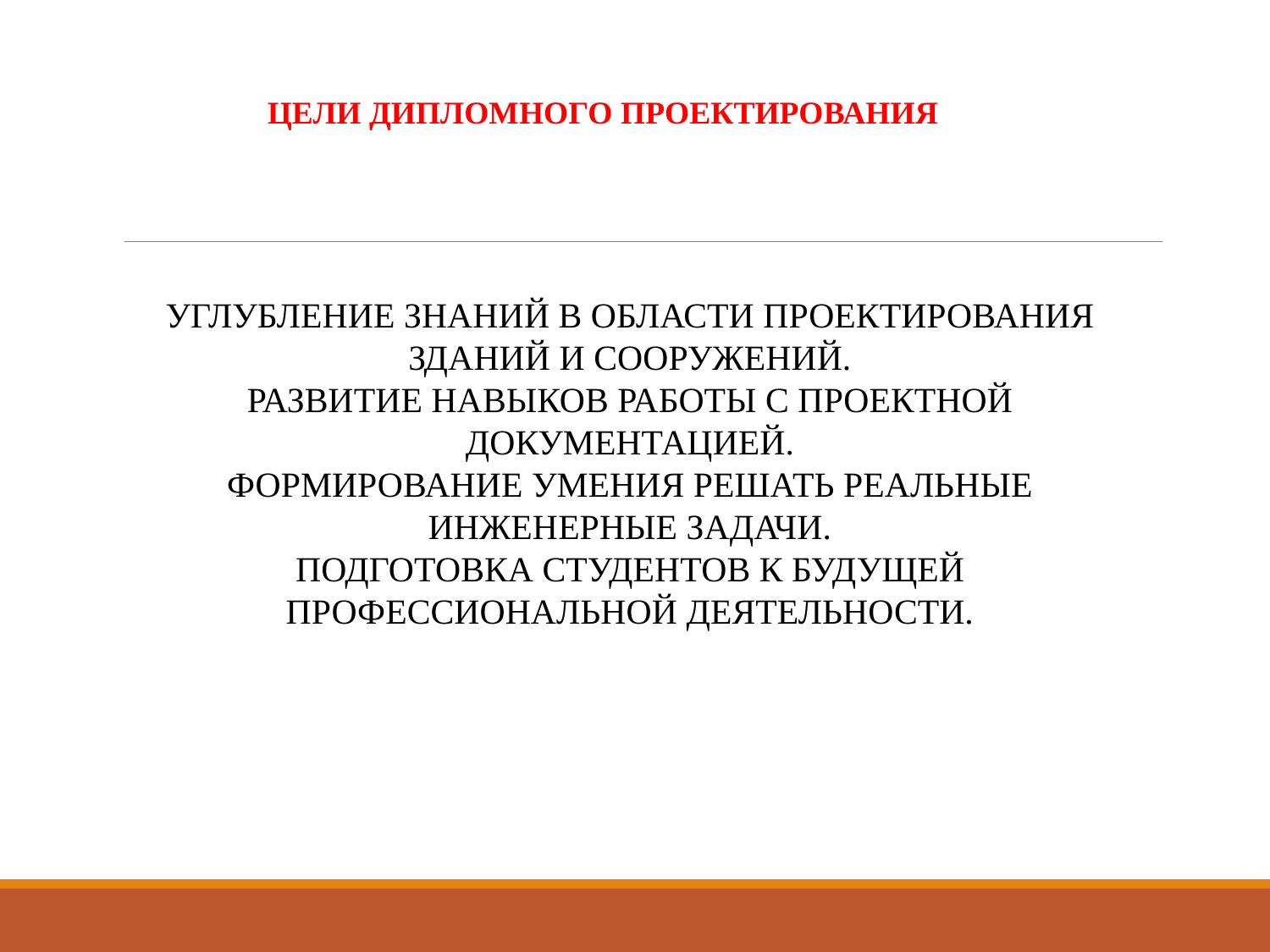

ЦЕЛИ ДИПЛОМНОГО ПРОЕКТИРОВАНИЯ
УГЛУБЛЕНИЕ ЗНАНИЙ В ОБЛАСТИ ПРОЕКТИРОВАНИЯ ЗДАНИЙ И СООРУЖЕНИЙ.
РАЗВИТИЕ НАВЫКОВ РАБОТЫ С ПРОЕКТНОЙ ДОКУМЕНТАЦИЕЙ.
ФОРМИРОВАНИЕ УМЕНИЯ РЕШАТЬ РЕАЛЬНЫЕ ИНЖЕНЕРНЫЕ ЗАДАЧИ.
ПОДГОТОВКА СТУДЕНТОВ К БУДУЩЕЙ ПРОФЕССИОНАЛЬНОЙ ДЕЯТЕЛЬНОСТИ.